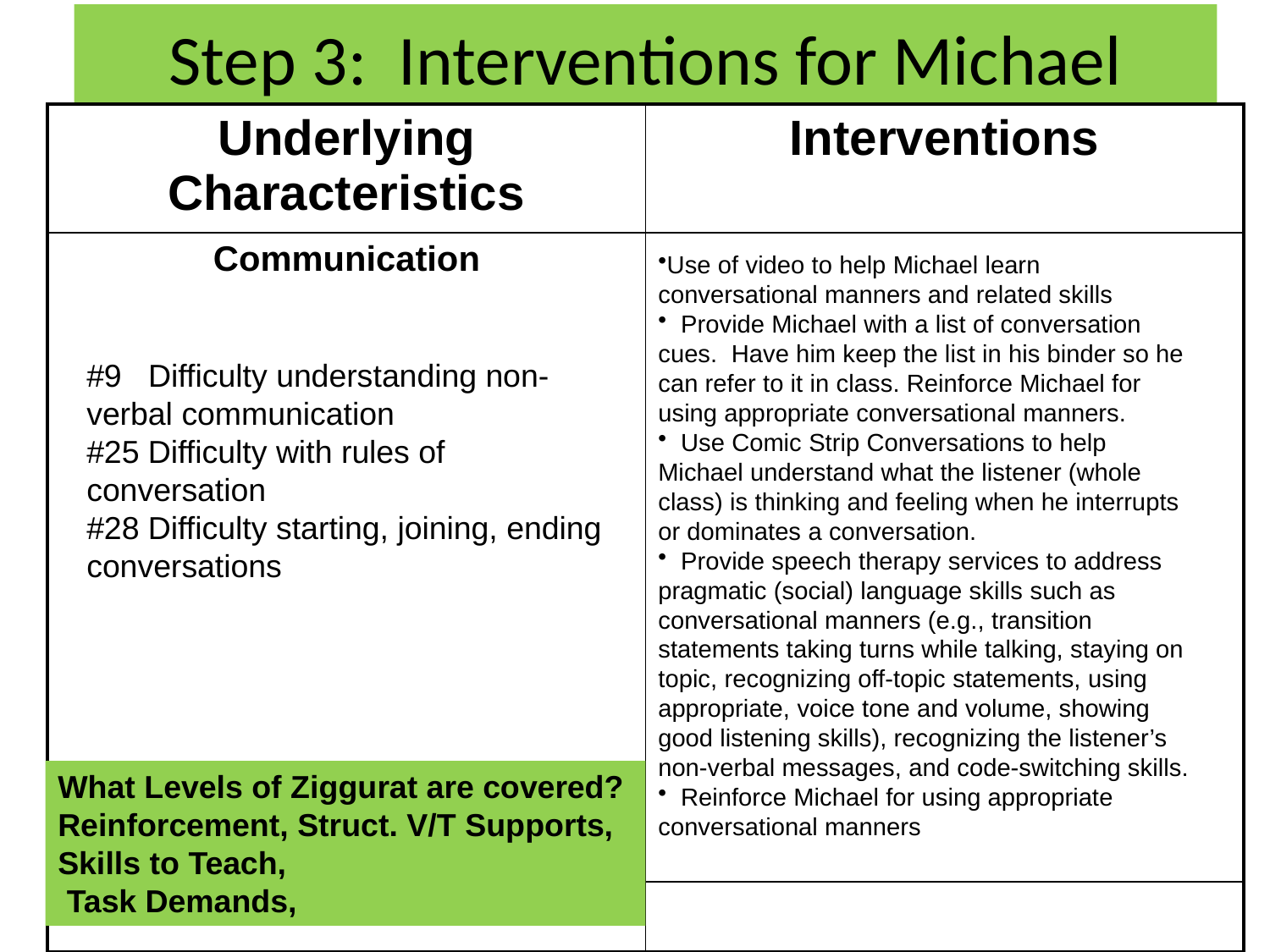

# Step 3:  Interventions for Michael
| Underlying Characteristics | Interventions |
| --- | --- |
| Communication |  |
|  |  |
Use of video to help Michael learn conversational manners and related skills
  Provide Michael with a list of conversation cues.  Have him keep the list in his binder so he can refer to it in class. Reinforce Michael for  using appropriate conversational manners.
  Use Comic Strip Conversations to help Michael understand what the listener (whole class) is thinking and feeling when he interrupts or dominates a conversation.
  Provide speech therapy services to address pragmatic (social) language skills such as conversational manners (e.g., transition statements taking turns while talking, staying on topic, recognizing off-topic statements, using appropriate, voice tone and volume, showing good listening skills), recognizing the listener’s non-verbal messages, and code-switching skills.
  Reinforce Michael for using appropriate conversational manners

#9   Difficulty understanding non-verbal communication
#25 Difficulty with rules of conversation
#28 Difficulty starting, joining, ending conversations

What Levels of Ziggurat are covered?
Reinforcement, Struct. V/T Supports, Skills to Teach,
 Task Demands,